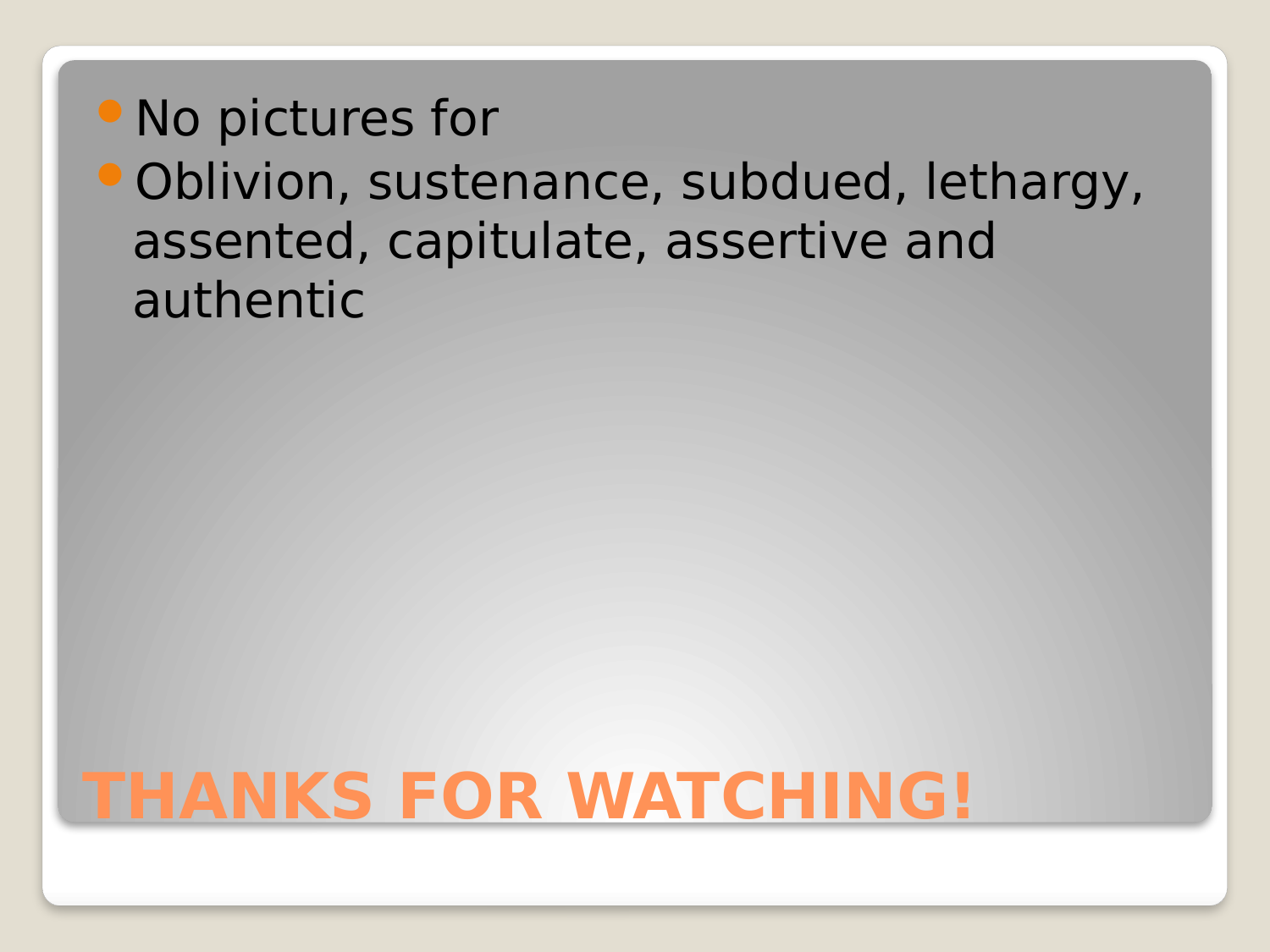

No pictures for
Oblivion, sustenance, subdued, lethargy, assented, capitulate, assertive and authentic
# THANKS FOR WATCHING!